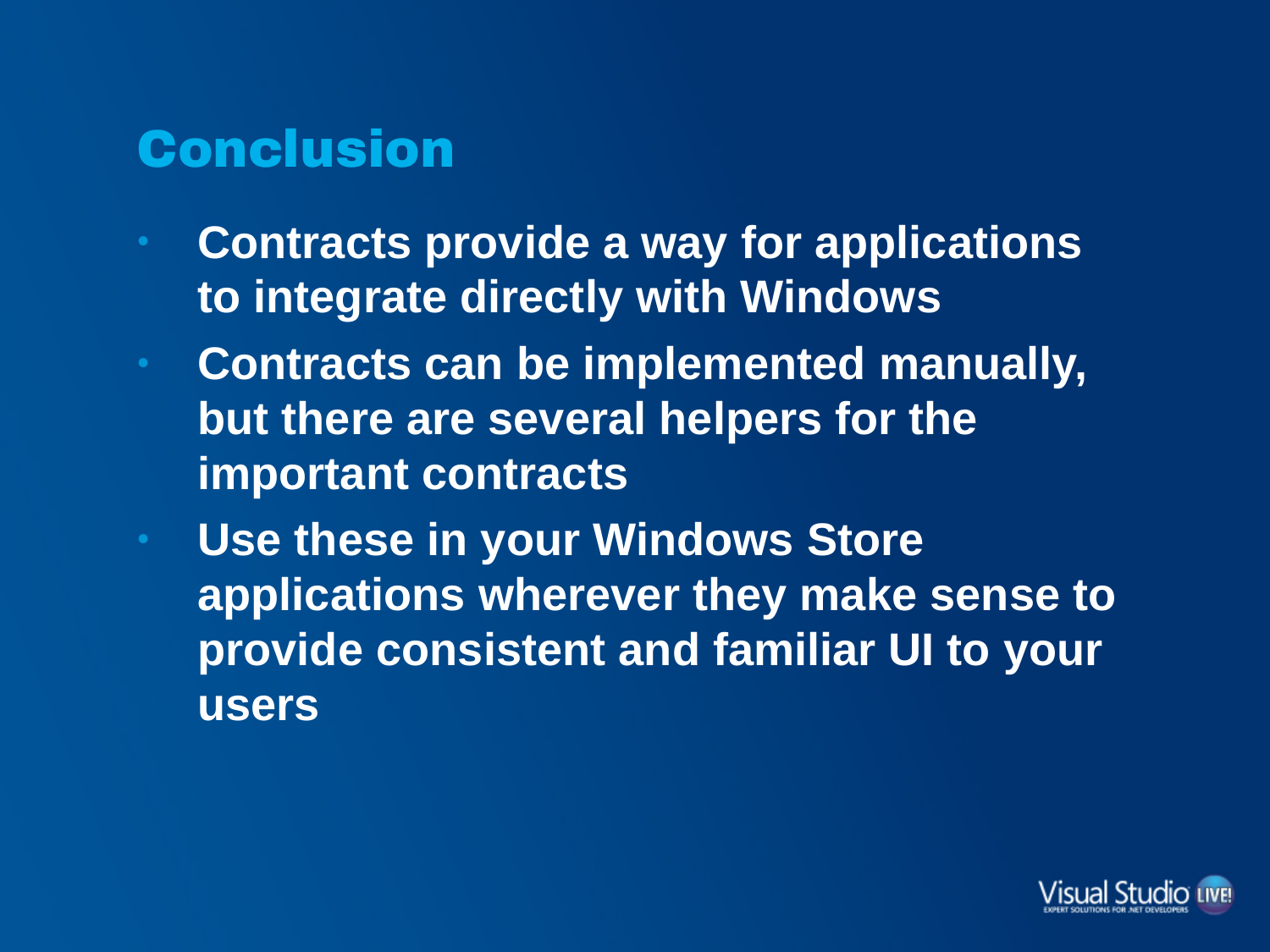

# Conclusion
Contracts provide a way for applications to integrate directly with Windows
Contracts can be implemented manually, but there are several helpers for the important contracts
Use these in your Windows Store applications wherever they make sense to provide consistent and familiar UI to your users